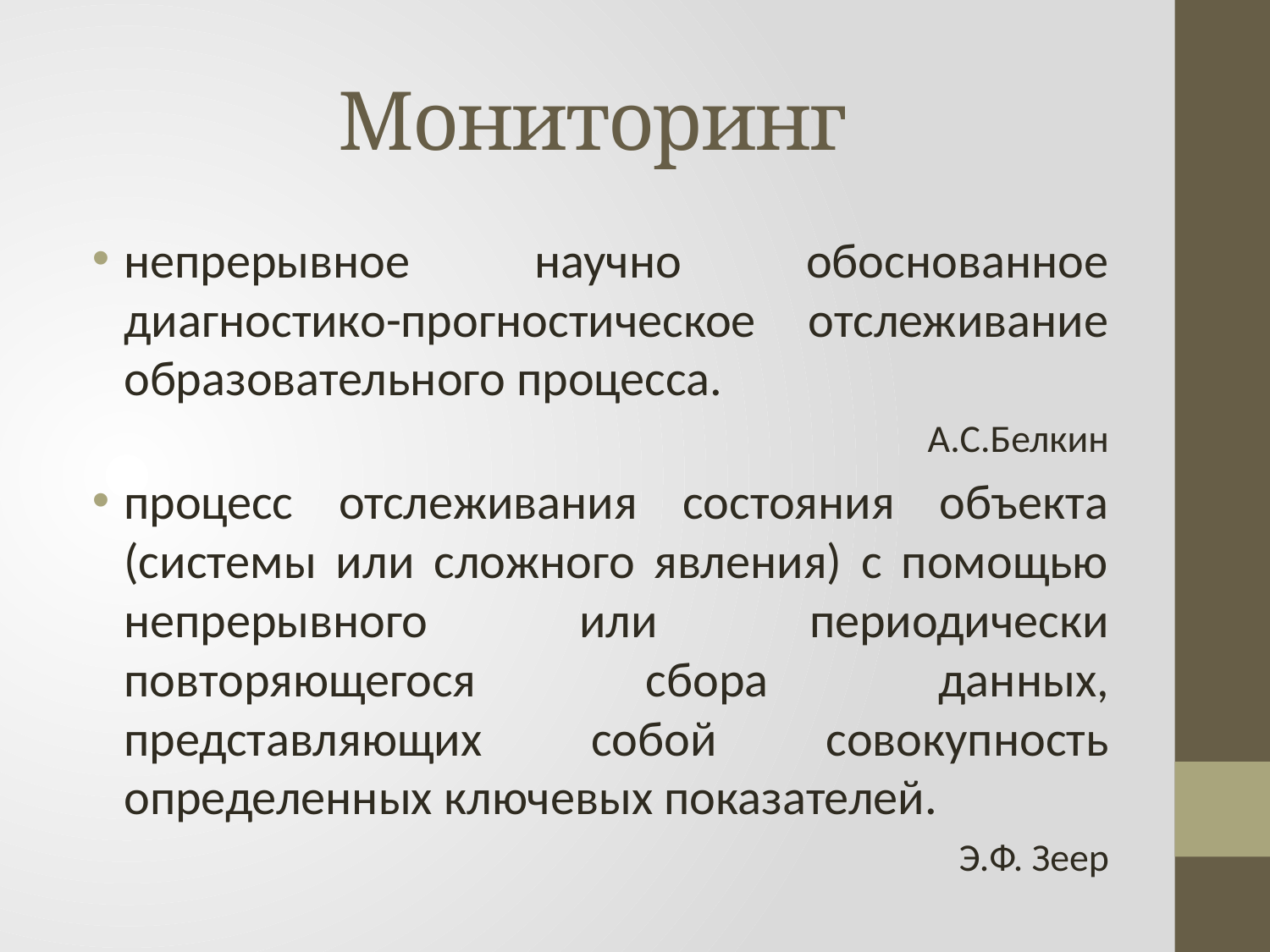

# Мониторинг
непрерывное научно обоснованное диагностико-прогностическое отслеживание образовательного процесса.
А.С.Белкин
процесс отслеживания состояния объекта (системы или сложного явления) с помощью непрерывного или периодически повторяющегося сбора данных, представляющих собой совокупность определенных ключевых показателей.
Э.Ф. Зеер